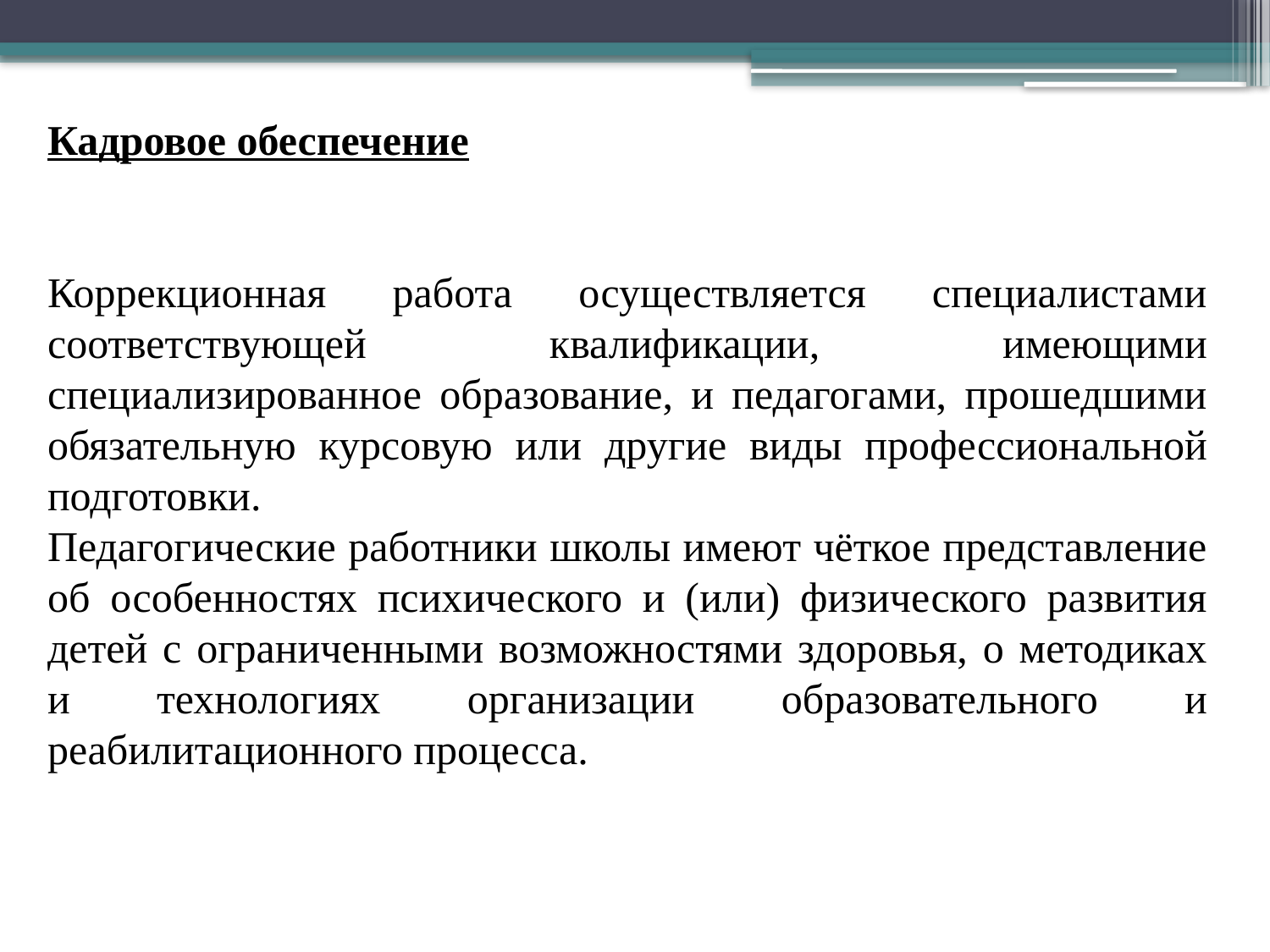

Кадровое обеспечение

Коррекционная работа осуществляется специалистами соответствующей квалификации, имеющими специализированное образование, и педагогами, прошедшими обязательную курсовую или другие виды профессиональной подготовки.
Педагогические работники школы имеют чёткое представление об особенностях психического и (или) физического развития детей с ограниченными возможностями здоровья, о методиках и технологиях организации образовательного и реабилитационного процесса.